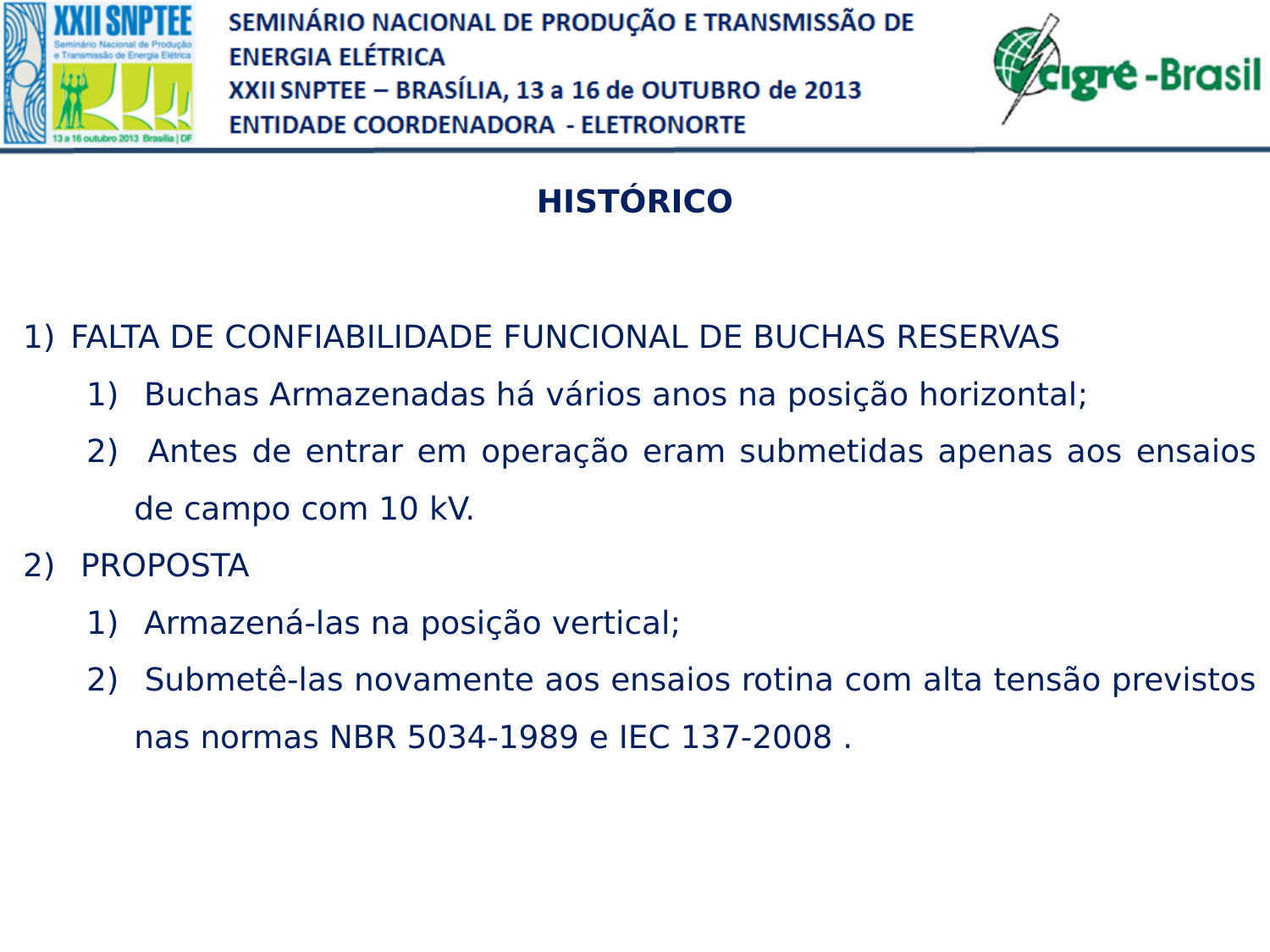

HISTÓRICO
FALTA DE CONFIABILIDADE FUNCIONAL DE BUCHAS RESERVAS
 Buchas Armazenadas há vários anos na posição horizontal;
 Antes de entrar em operação eram submetidas apenas aos ensaios de campo com 10 kV.
 PROPOSTA
 Armazená-las na posição vertical;
 Submetê-las novamente aos ensaios rotina com alta tensão previstos nas normas NBR 5034-1989 e IEC 137-2008 .